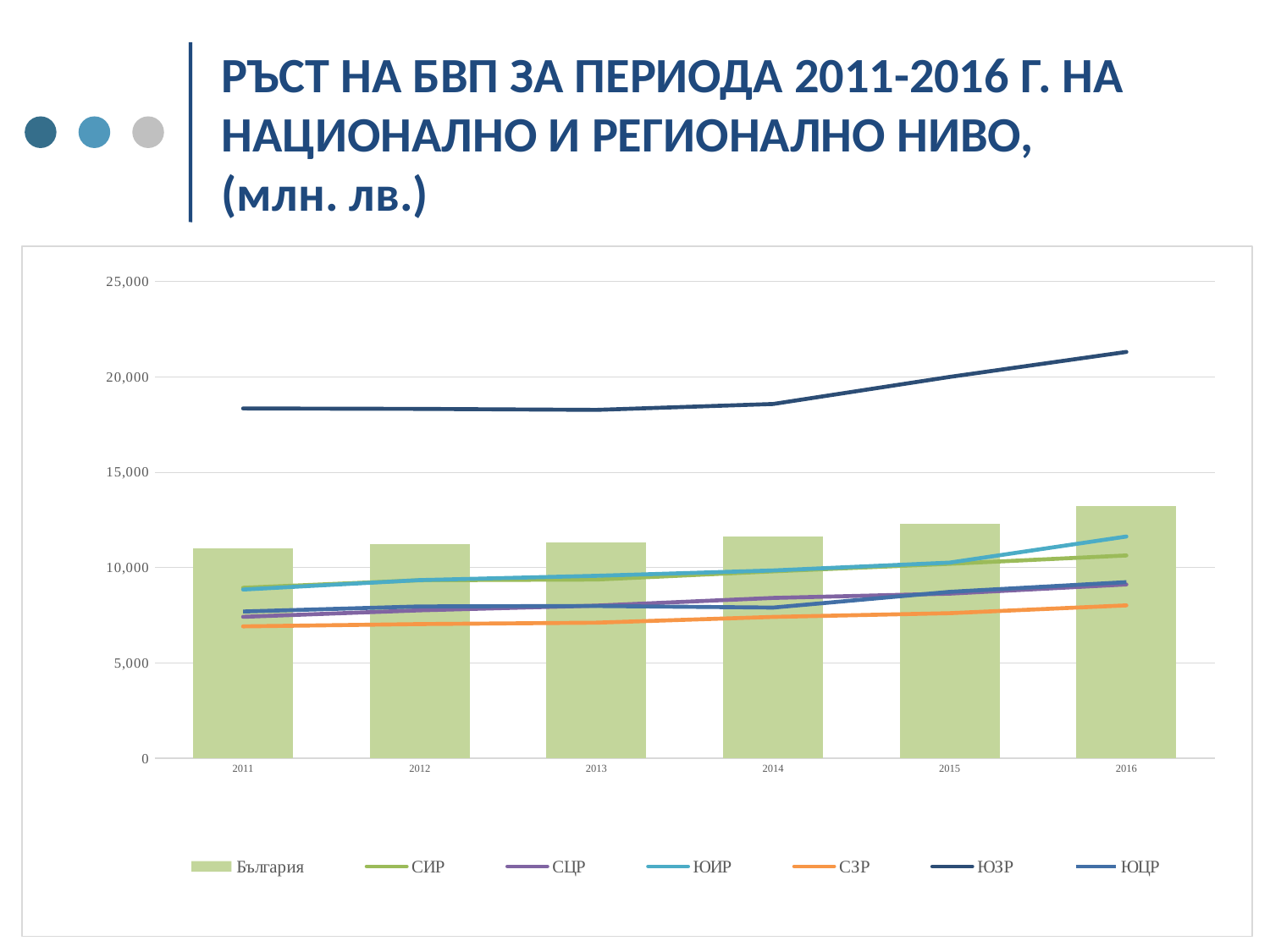

# РЪСТ НА БВП ЗА ПЕРИОДА 2011-2016 Г. НА НАЦИОНАЛНО И РЕГИОНАЛНО НИВО, (млн. лв.)

### Chart

| Category | България | СИР | СЦР | ЮИР | СЗР | ЮЗР | ЮЦР |
|---|---|---|---|---|---|---|---|
| 2011 | 11000.0 | 8936.0 | 7414.0 | 8844.0 | 6914.0 | 18333.0 | 7692.0 |
| 2012 | 11200.0 | 9329.0 | 7754.0 | 9338.0 | 7033.0 | 18309.0 | 7959.0 |
| 2013 | 11300.0 | 9366.0 | 7999.0 | 9563.0 | 7106.0 | 18258.0 | 7982.0 |
| 2014 | 11600.0 | 9795.0 | 8403.0 | 9842.0 | 7408.0 | 18566.0 | 7899.0 |
| 2015 | 12300.0 | 10193.0 | 8627.0 | 10256.0 | 7606.0 | 19984.0 | 8722.0 |
| 2016 | 13200.0 | 10629.0 | 9111.0 | 11623.0 | 8014.0 | 21293.0 | 9230.0 |